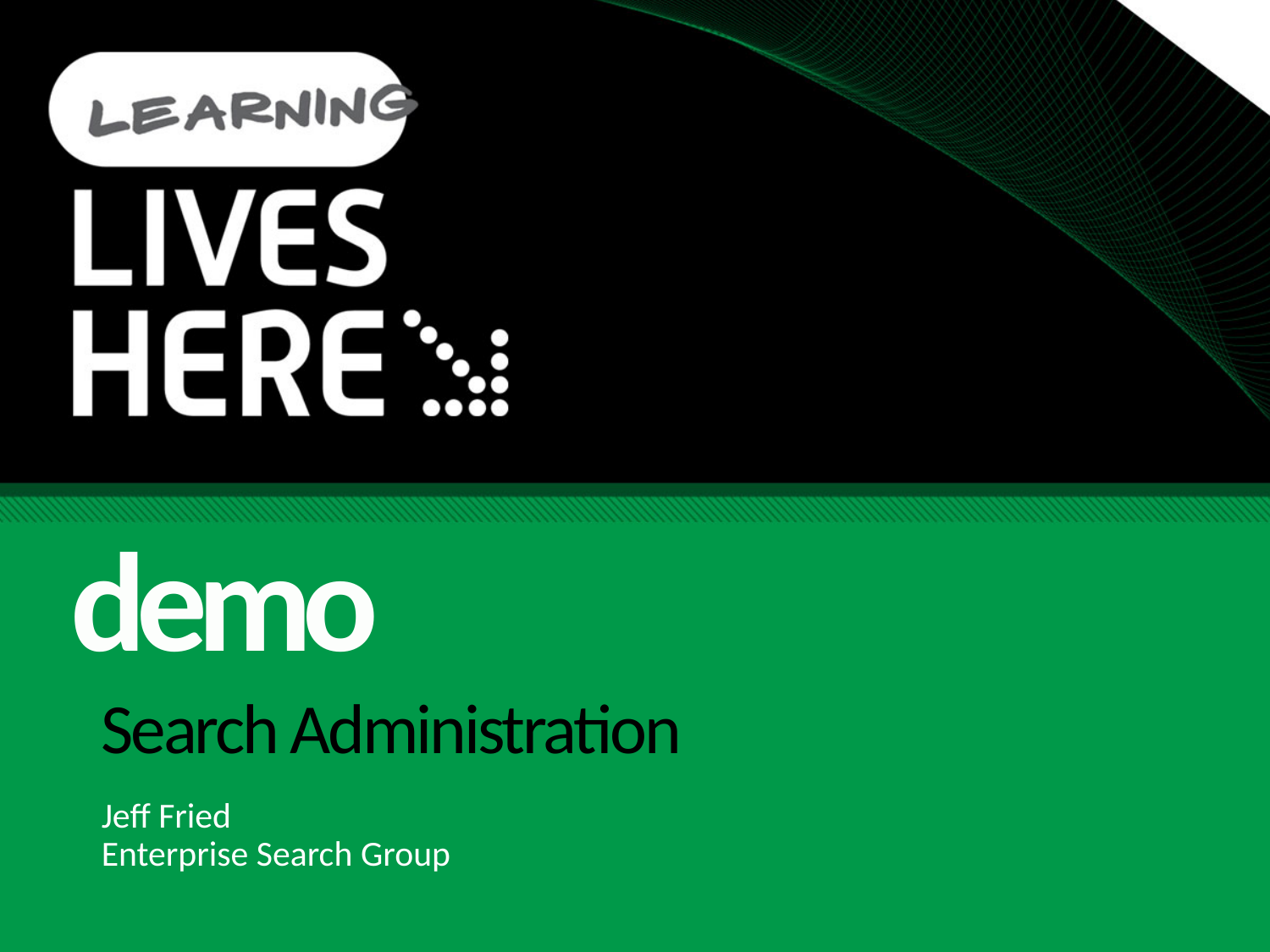

demo
# Search Administration
Jeff Fried
Enterprise Search Group